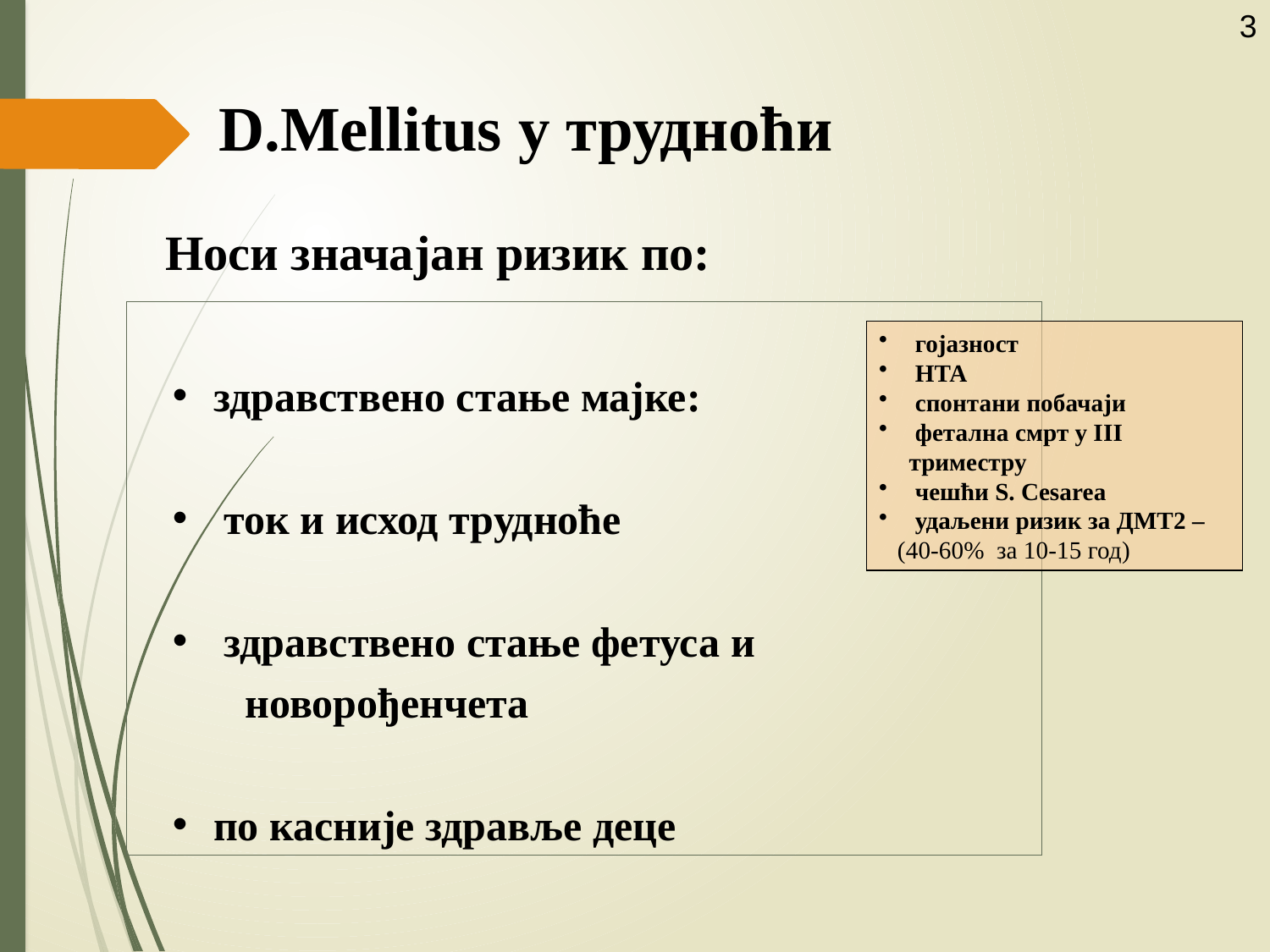

3
# D.Mellitus у трудноћи
  Носи значајан ризик по:

 здравствено стање мајке:

  ток и исход трудноће

  здравствено стање фетуса и
    новорођенчета

 по касније здравље деце
 гојазност
 HТА
 спонтани побачаји
 фетална смрт у III триместру
 чешћи S. Cesarea
 удаљени ризик за ДМТ2 –
   (40-60%  за 10-15 год)